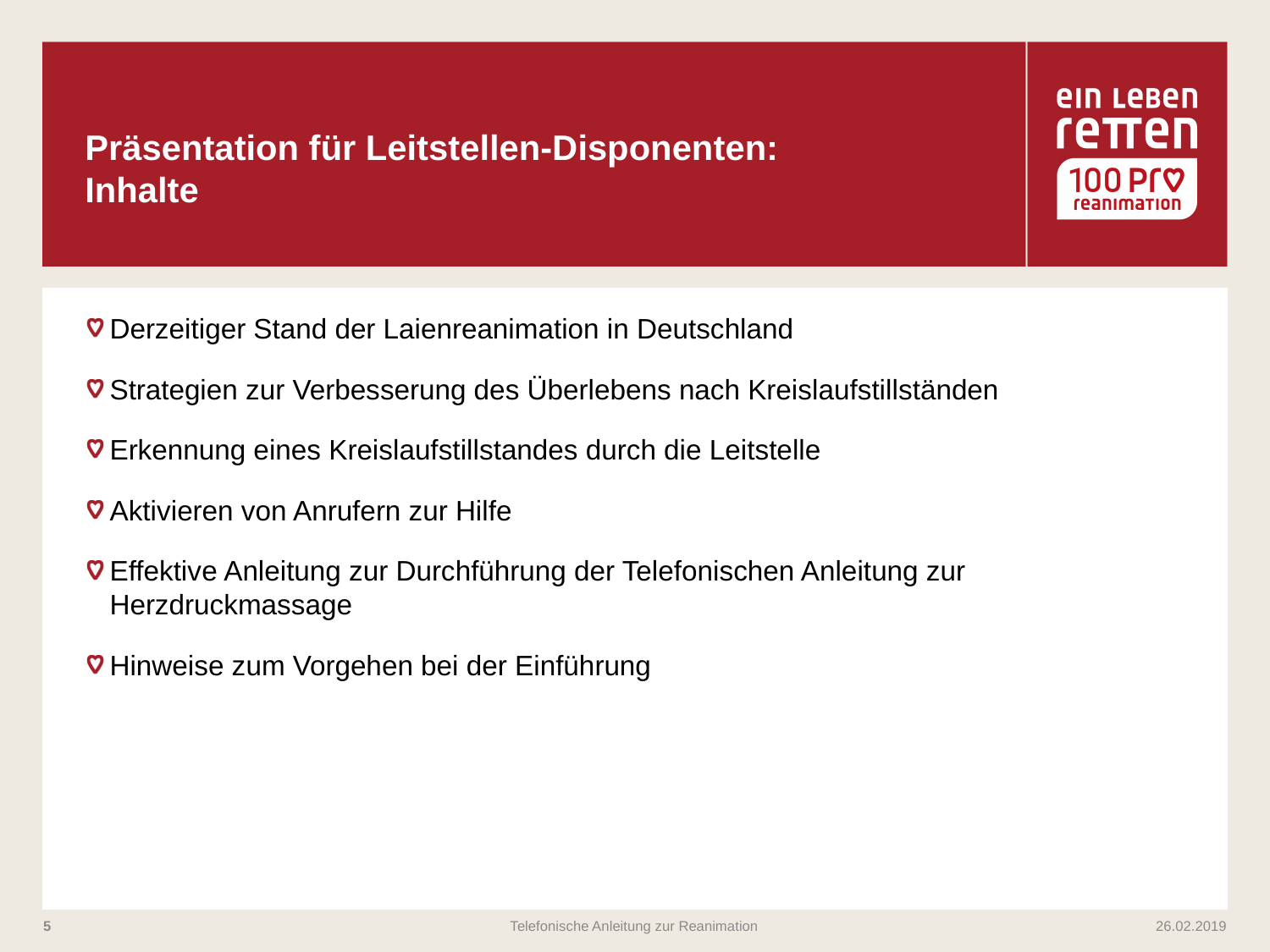

# Präsentation für Leitstellen-Disponenten: Inhalte
Derzeitiger Stand der Laienreanimation in Deutschland
Strategien zur Verbesserung des Überlebens nach Kreislaufstillständen
Erkennung eines Kreislaufstillstandes durch die Leitstelle
Aktivieren von Anrufern zur Hilfe
Effektive Anleitung zur Durchführung der Telefonischen Anleitung zur Herzdruckmassage
Hinweise zum Vorgehen bei der Einführung
5
Telefonische Anleitung zur Reanimation
26.02.2019